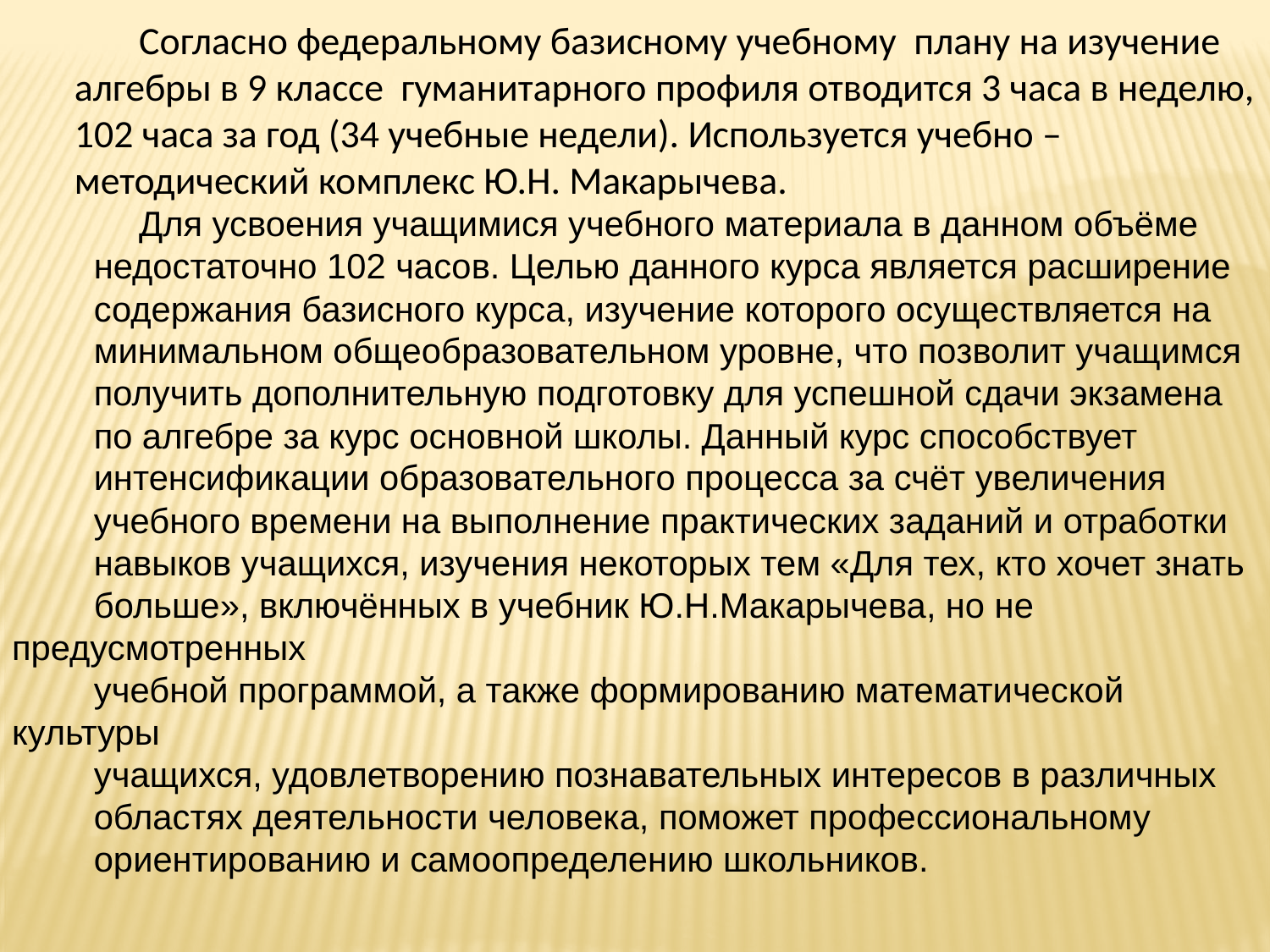

Согласно федеральному базисному учебному  плану на изучение
алгебры в 9 классе  гуманитарного профиля отводится 3 часа в неделю,
102 часа за год (34 учебные недели). Используется учебно –
методический комплекс Ю.Н. Макарычева.
 	Для усвоения учащимися учебного материала в данном объёме
  недостаточно 102 часов. Целью данного курса является расширение
  содержания базисного курса, изучение которого осуществляется на
  минимальном общеобразовательном уровне, что позволит учащимся
  получить дополнительную подготовку для успешной сдачи экзамена
  по алгебре за курс основной школы. Данный курс способствует
  интенсификации образовательного процесса за счёт увеличения
  учебного времени на выполнение практических заданий и отработки
  навыков учащихся, изучения некоторых тем «Для тех, кто хочет знать
  больше», включённых в учебник Ю.Н.Макарычева, но не предусмотренных
  учебной программой, а также формированию математической культуры
  учащихся, удовлетворению познавательных интересов в различных
  областях деятельности человека, поможет профессиональному
  ориентированию и самоопределению школьников.